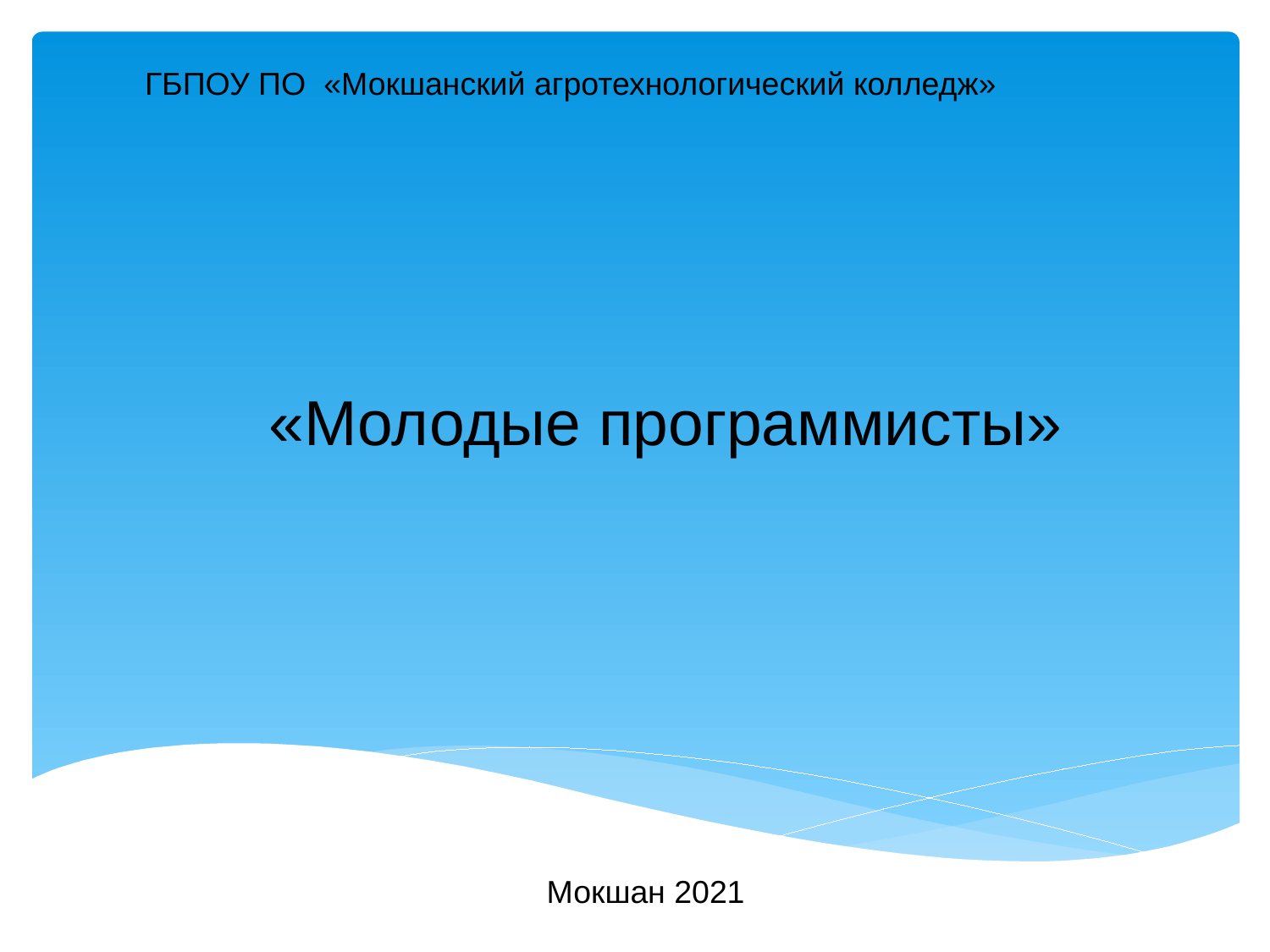

ГБПОУ ПО  «Мокшанский агротехнологический колледж»
«Молодые программисты»
Мокшан 2021